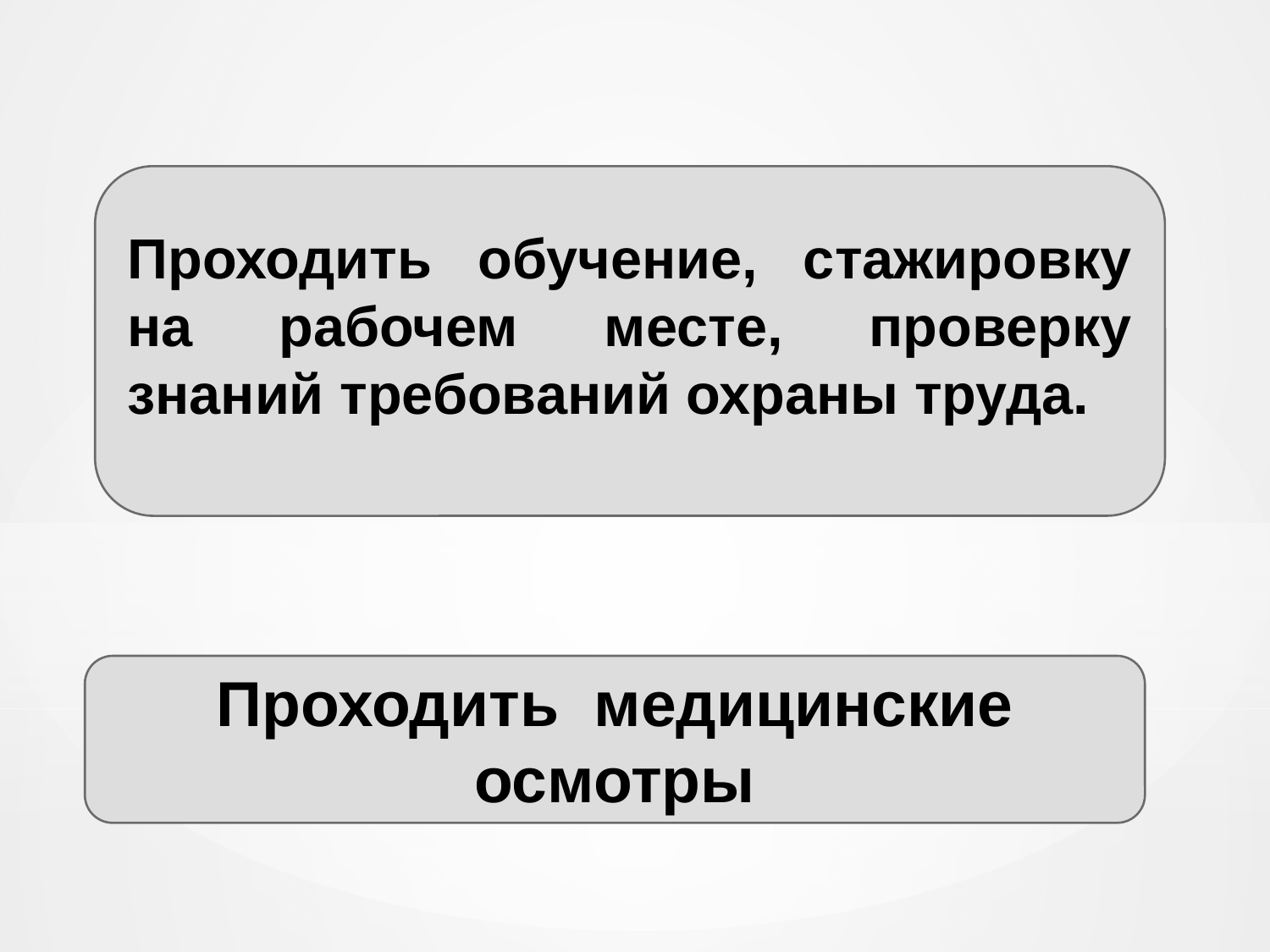

Проходить обучение, стажировку на рабочем месте, проверку знаний требований охраны труда.
Проходить  медицинские осмотры